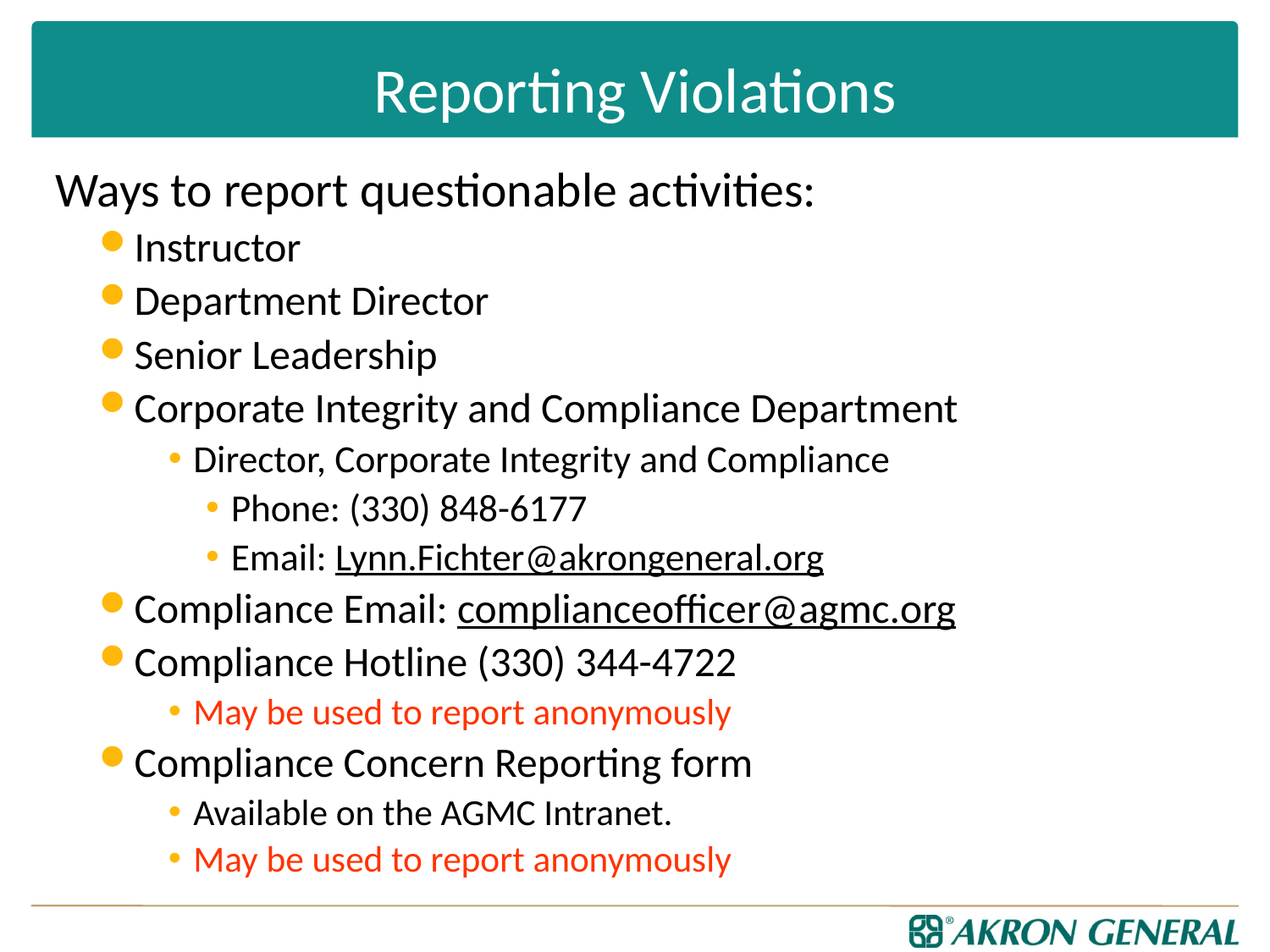

# Reporting Violations
Ways to report questionable activities:
Instructor
Department Director
Senior Leadership
Corporate Integrity and Compliance Department
Director, Corporate Integrity and Compliance
Phone: (330) 848-6177
Email: Lynn.Fichter@akrongeneral.org
Compliance Email: complianceofficer@agmc.org
Compliance Hotline (330) 344-4722
May be used to report anonymously
Compliance Concern Reporting form
Available on the AGMC Intranet.
May be used to report anonymously